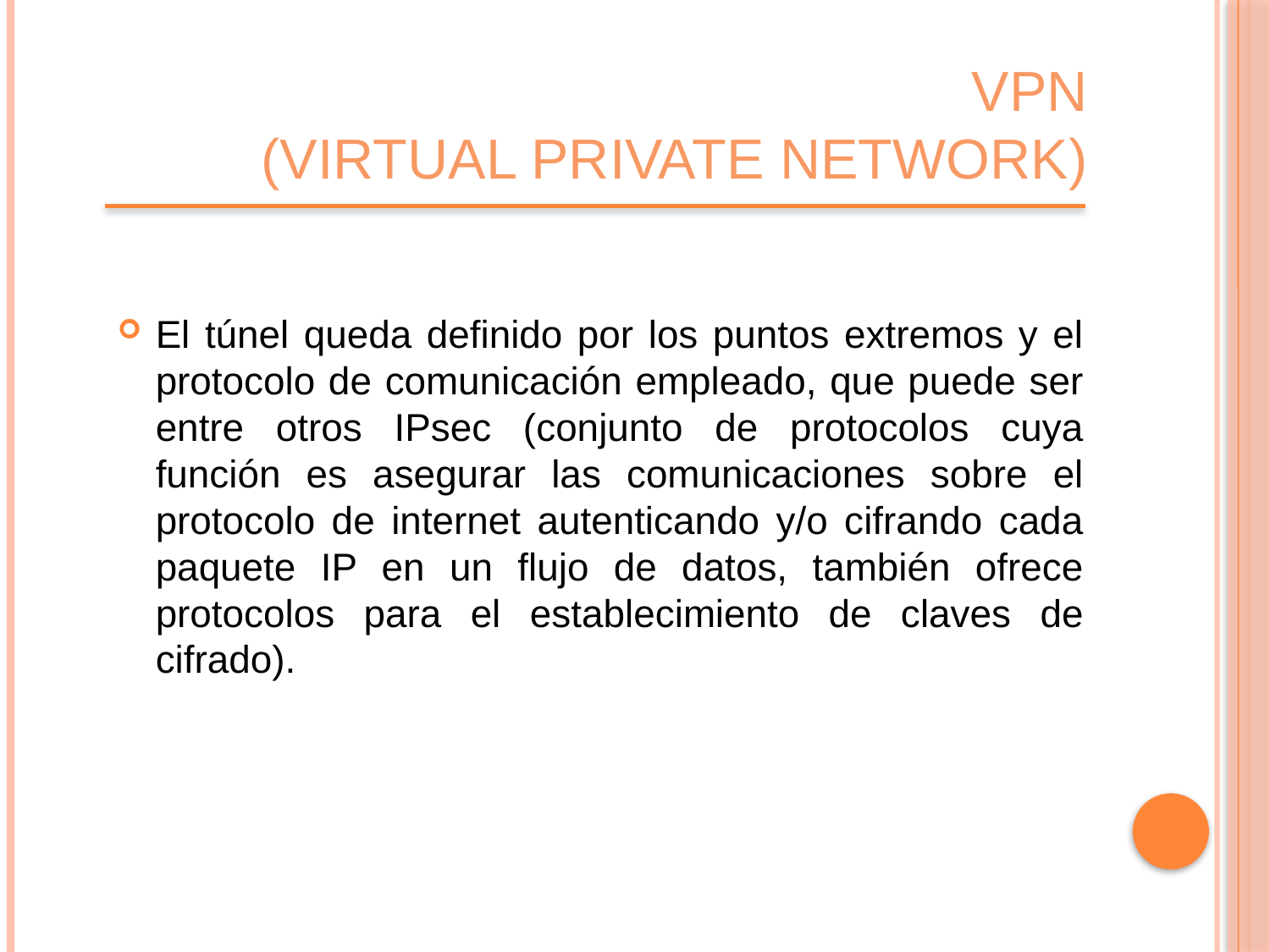

# VPN (VIRTUAL PRIVATE NETWORK)
El túnel queda definido por los puntos extremos y el protocolo de comunicación empleado, que puede ser entre otros IPsec (conjunto de protocolos cuya función es asegurar las comunicaciones sobre el protocolo de internet autenticando y/o cifrando cada paquete IP en un flujo de datos, también ofrece protocolos para el establecimiento de claves de cifrado).